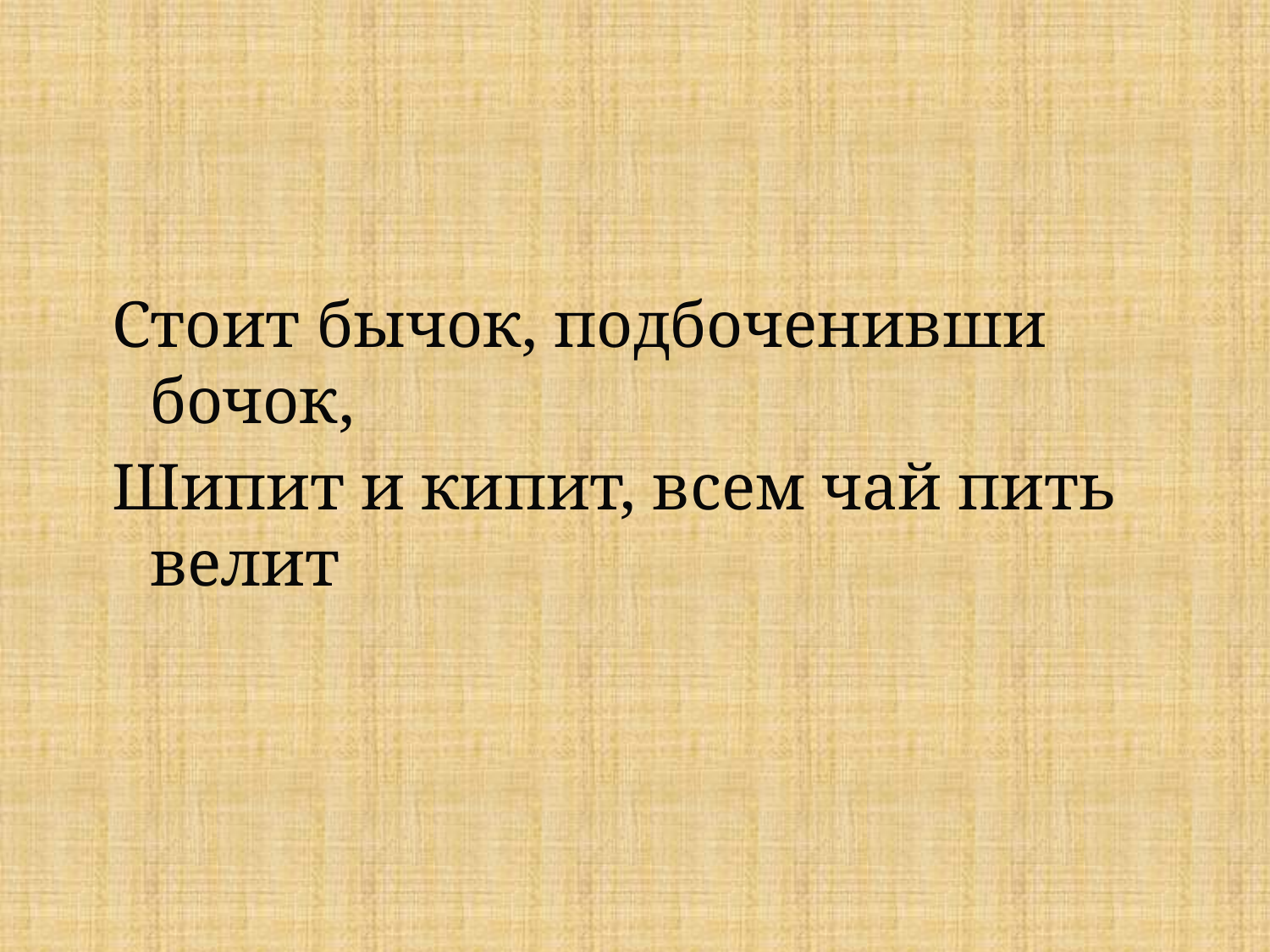

Стоит бычок, подбоченивши бочок,
Шипит и кипит, всем чай пить велит